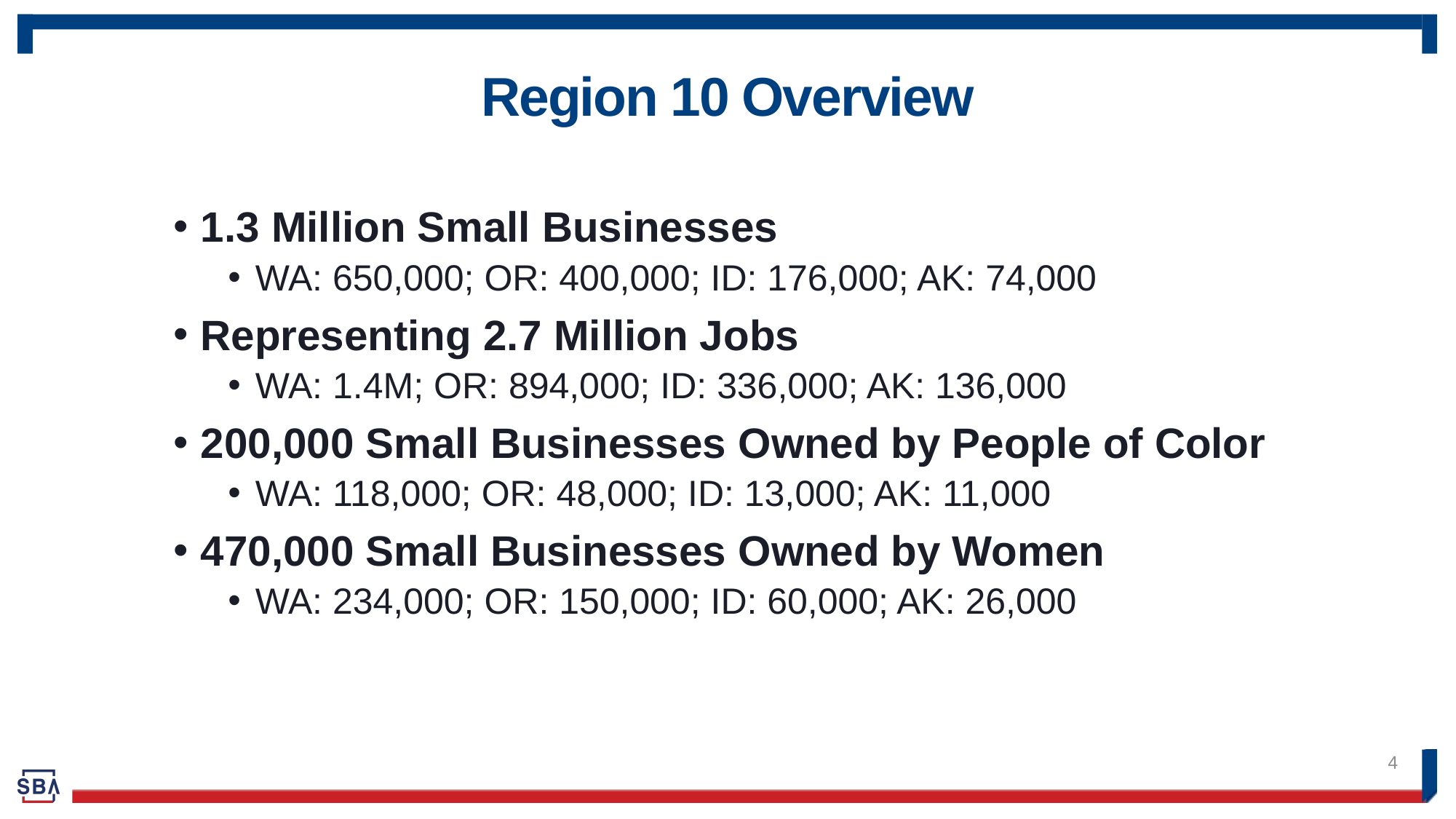

# Region 10 Overview
1.3 Million Small Businesses
WA: 650,000; OR: 400,000; ID: 176,000; AK: 74,000
Representing 2.7 Million Jobs
WA: 1.4M; OR: 894,000; ID: 336,000; AK: 136,000
200,000 Small Businesses Owned by People of Color
WA: 118,000; OR: 48,000; ID: 13,000; AK: 11,000
470,000 Small Businesses Owned by Women
WA: 234,000; OR: 150,000; ID: 60,000; AK: 26,000

4